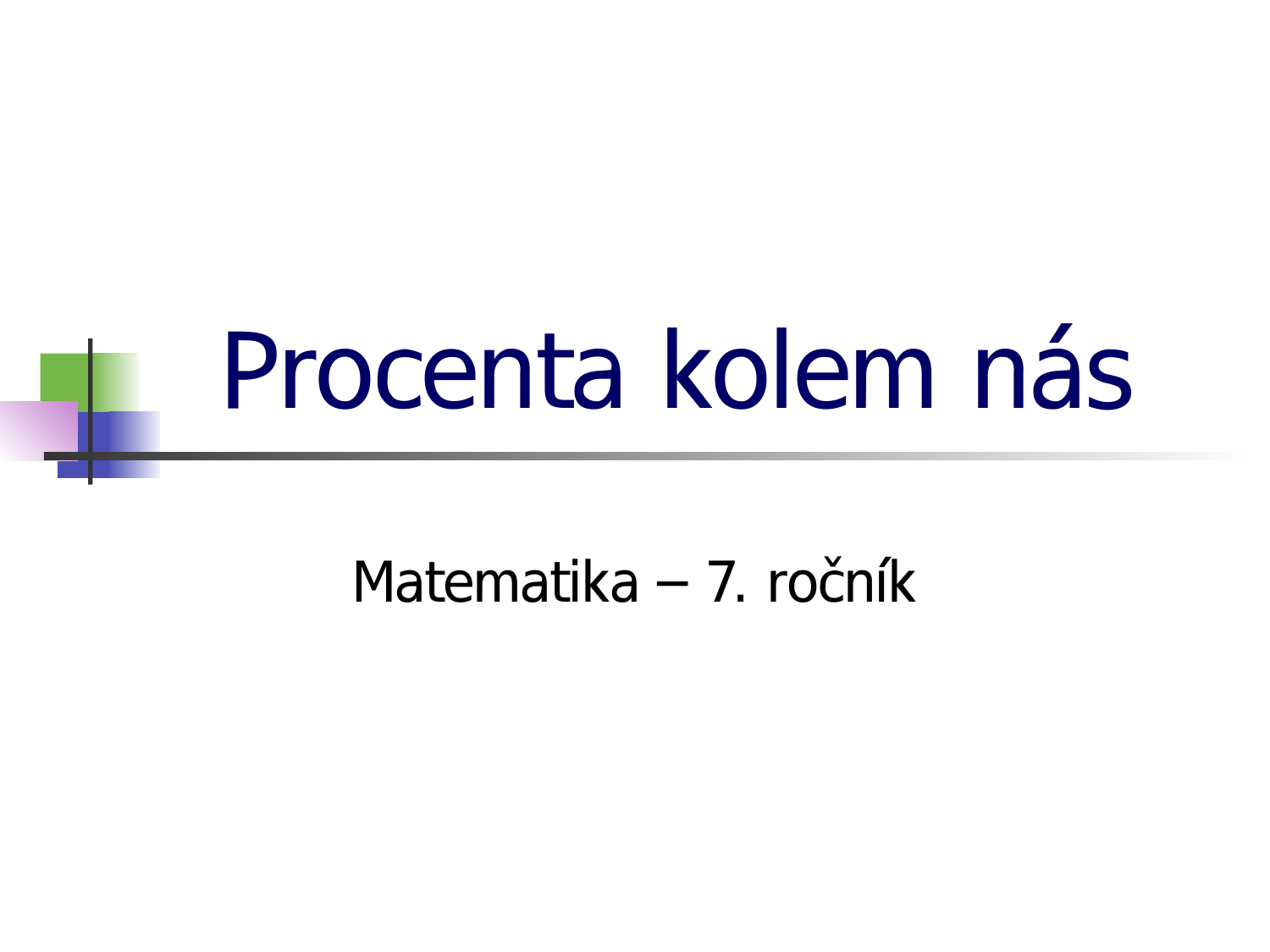

# Procenta kolem nás
Matematika – 7. ročník